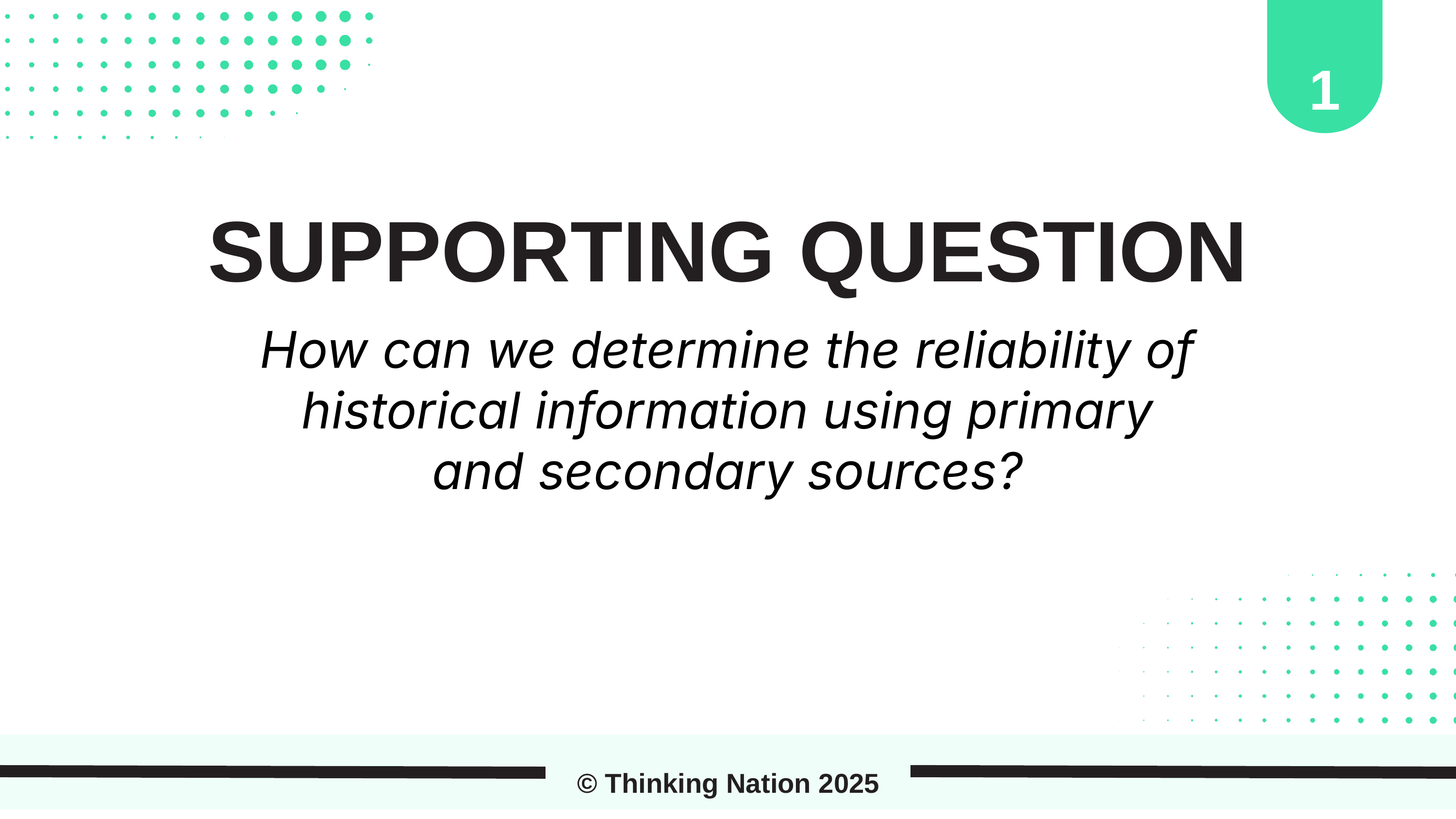

1
SUPPORTING QUESTION
How can we determine the reliability of historical information using primary and secondary sources?

© Thinking Nation 2025